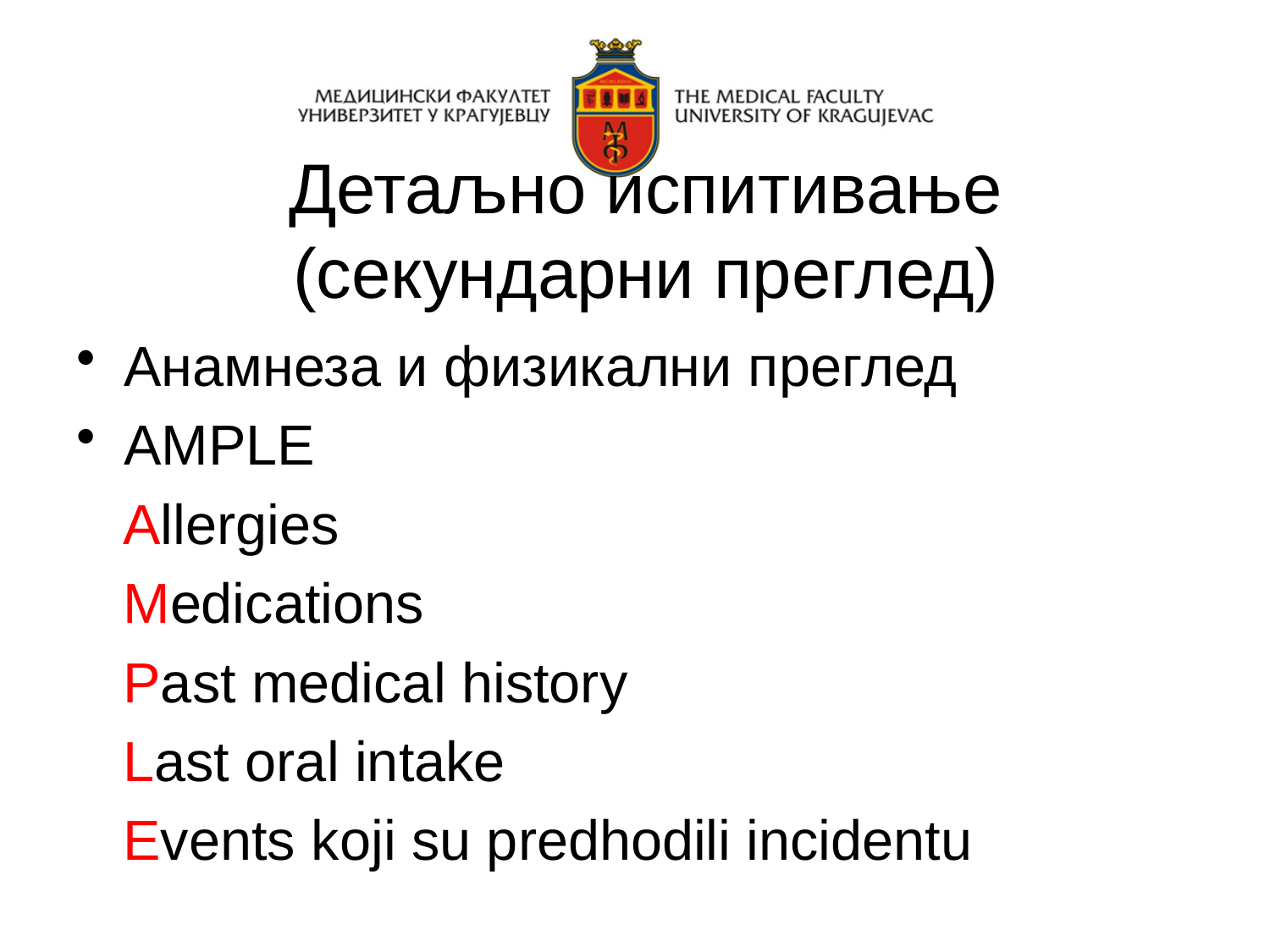

# Детаљно испитивање (секундарни преглед)
Анамнеза и физикални преглед
AMPLE
   Allergies
   Medications
   Past medical history
   Last oral intake
   Events koji su predhodili incidentu